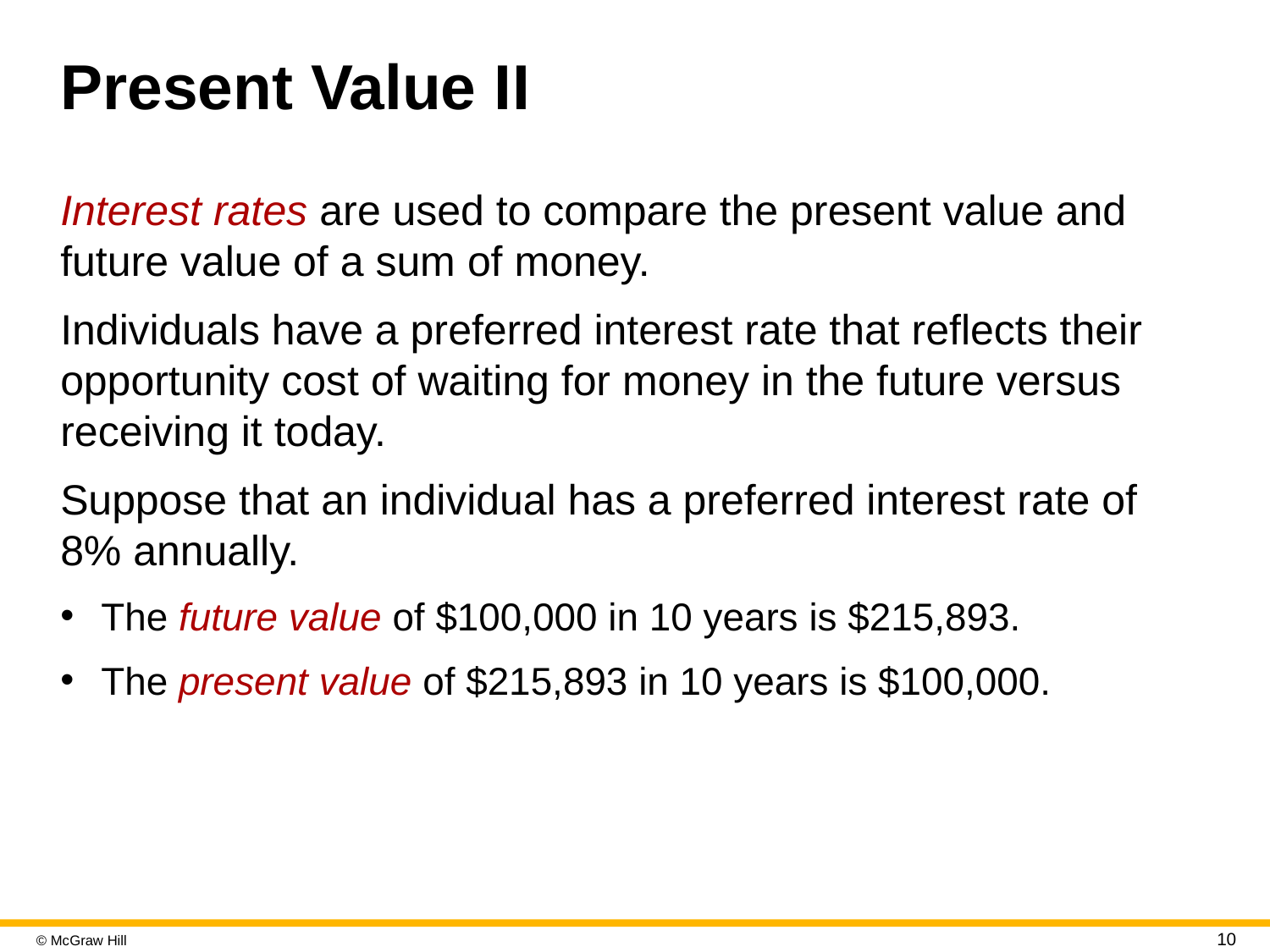

# Present Value I I
Interest rates are used to compare the present value and future value of a sum of money.
Individuals have a preferred interest rate that reflects their opportunity cost of waiting for money in the future versus receiving it today.
Suppose that an individual has a preferred interest rate of 8% annually.
The future value of $100,000 in 10 years is $215,893.
The present value of $215,893 in 10 years is $100,000.